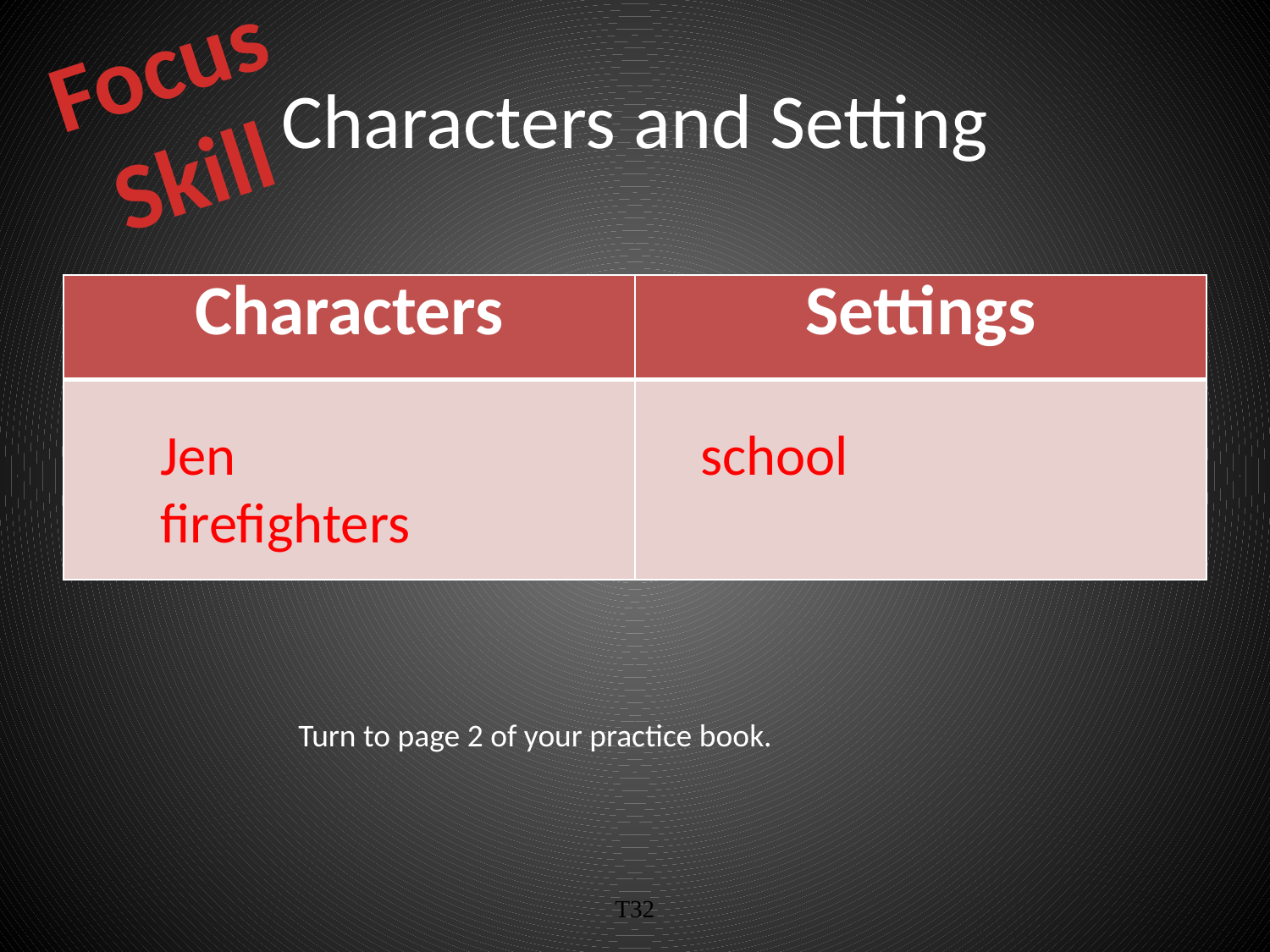

Focus Skill
# Characters and Setting
| Characters | Settings |
| --- | --- |
|  |  |
Jen
firefighters
school
Turn to page 2 of your practice book.
T32